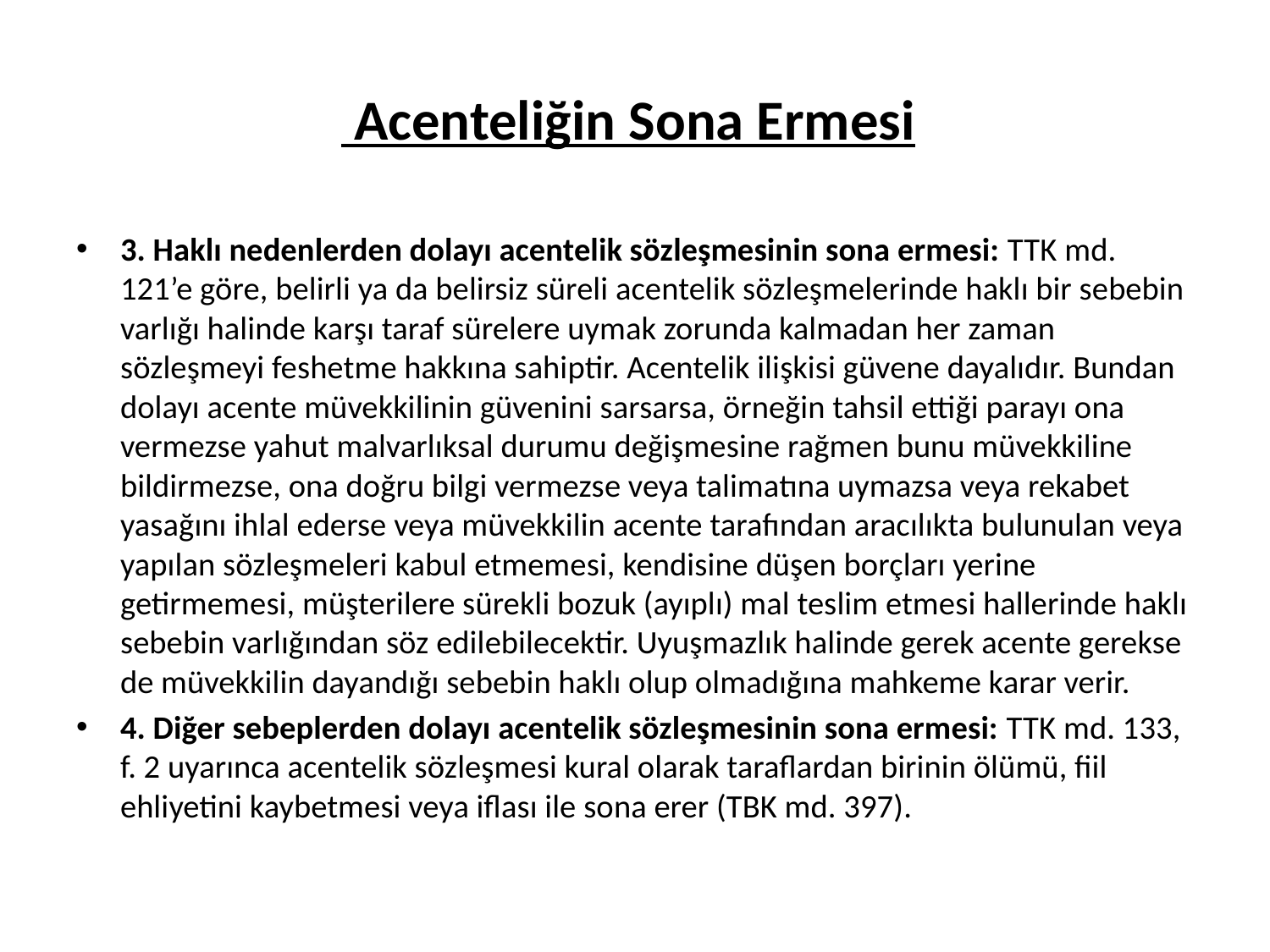

# Acenteliğin Sona Ermesi
3. Haklı nedenlerden dolayı acentelik sözleşmesinin sona ermesi: TTK md. 121’e göre, belirli ya da belirsiz süreli acentelik sözleşmelerinde haklı bir sebebin varlığı halinde karşı taraf sürelere uymak zorunda kalmadan her zaman sözleşmeyi feshetme hakkına sahiptir. Acentelik ilişkisi güvene dayalıdır. Bundan dolayı acente müvekkilinin güvenini sarsarsa, örneğin tahsil ettiği parayı ona vermezse yahut malvarlıksal durumu değişmesine rağmen bunu müvekkiline bildirmezse, ona doğru bilgi vermezse veya talimatına uymazsa veya rekabet yasağını ihlal ederse veya müvekkilin acente tarafından aracılıkta bulunulan veya yapılan sözleşmeleri kabul etmemesi, kendisine düşen borçları yerine getirmemesi, müşterilere sürekli bozuk (ayıplı) mal teslim etmesi hallerinde haklı sebebin varlığından söz edilebilecektir. Uyuşmazlık halinde gerek acente gerekse de müvekkilin dayandığı sebebin haklı olup olmadığına mahkeme karar verir.
4. Diğer sebeplerden dolayı acentelik sözleşmesinin sona ermesi: TTK md. 133, f. 2 uyarınca acentelik sözleşmesi kural olarak taraflardan birinin ölümü, fiil ehliyetini kaybetmesi veya iflası ile sona erer (TBK md. 397).